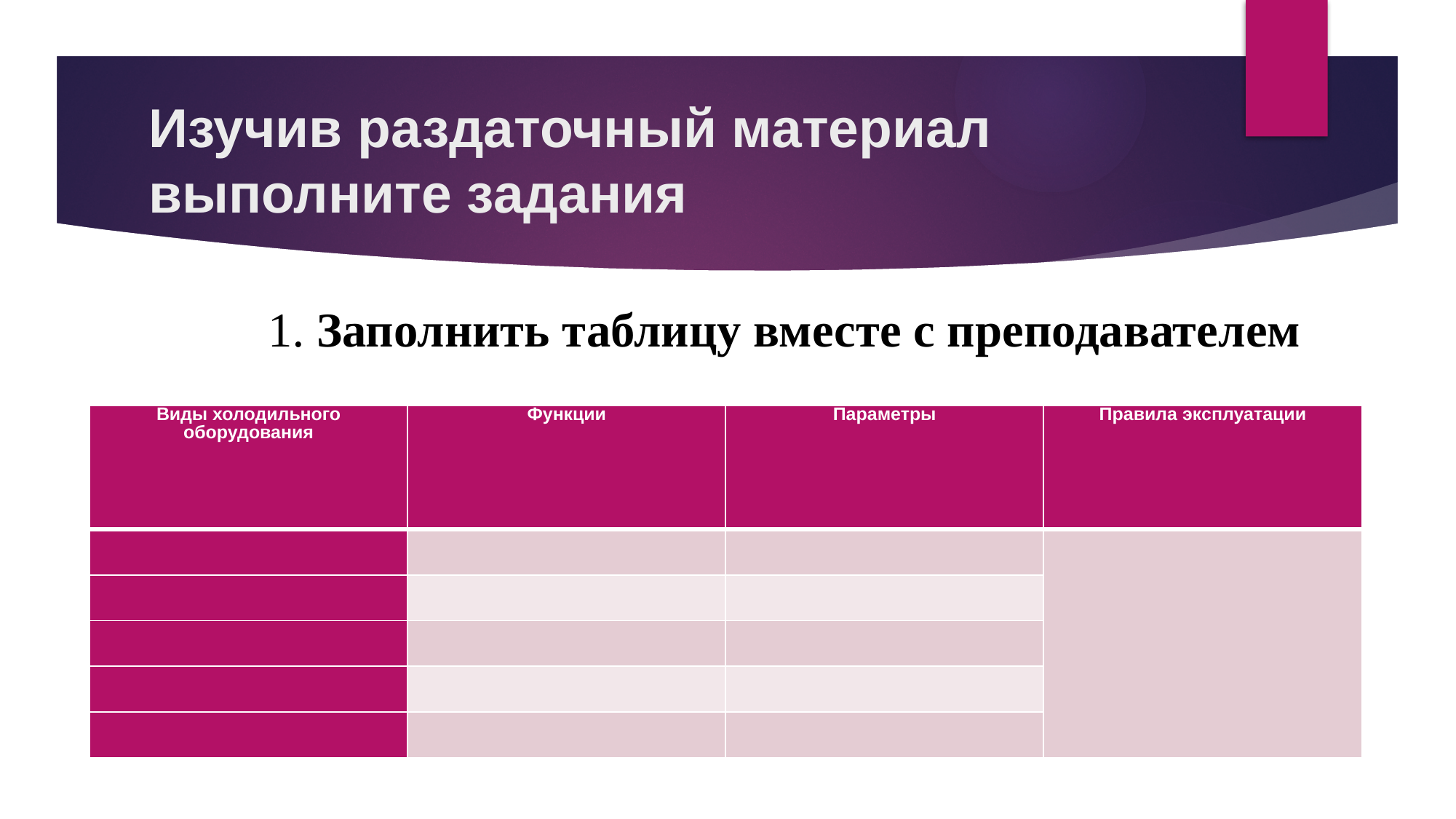

# Изучив раздаточный материал выполните задания
1. Заполнить таблицу вместе с преподавателем

| Виды холодильного оборудования | Функции | Параметры | Правила эксплуатации |
| --- | --- | --- | --- |
|  |  |  |  |
|  |  |  |  |
|  |  |  |  |
|  |  |  |  |
|  |  |  |  |